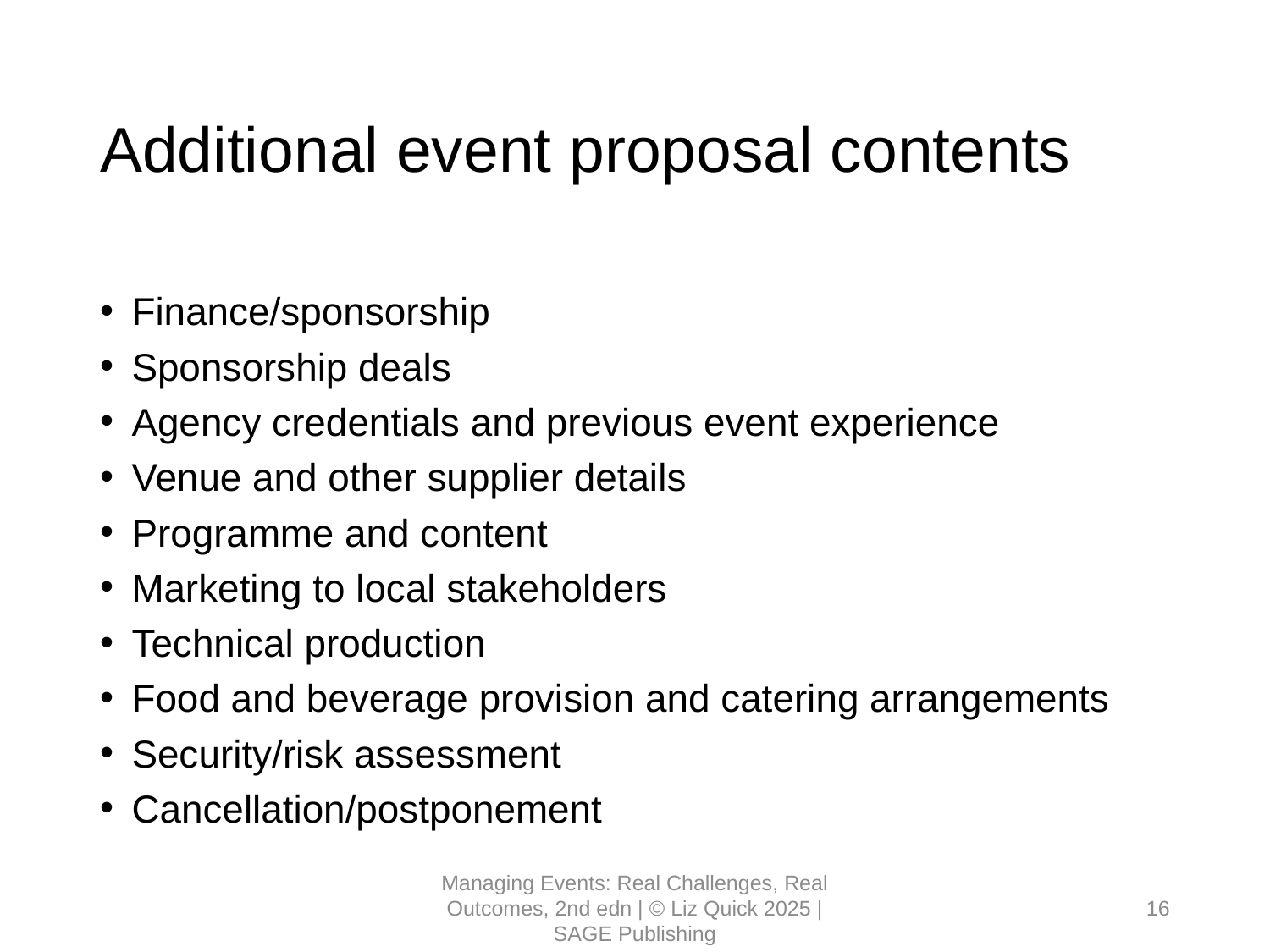

# Additional event proposal contents
Finance/sponsorship
Sponsorship deals
Agency credentials and previous event experience
Venue and other supplier details
Programme and content
Marketing to local stakeholders
Technical production
Food and beverage provision and catering arrangements
Security/risk assessment
Cancellation/postponement
Managing Events: Real Challenges, Real Outcomes, 2nd edn | © Liz Quick 2025 | SAGE Publishing
16